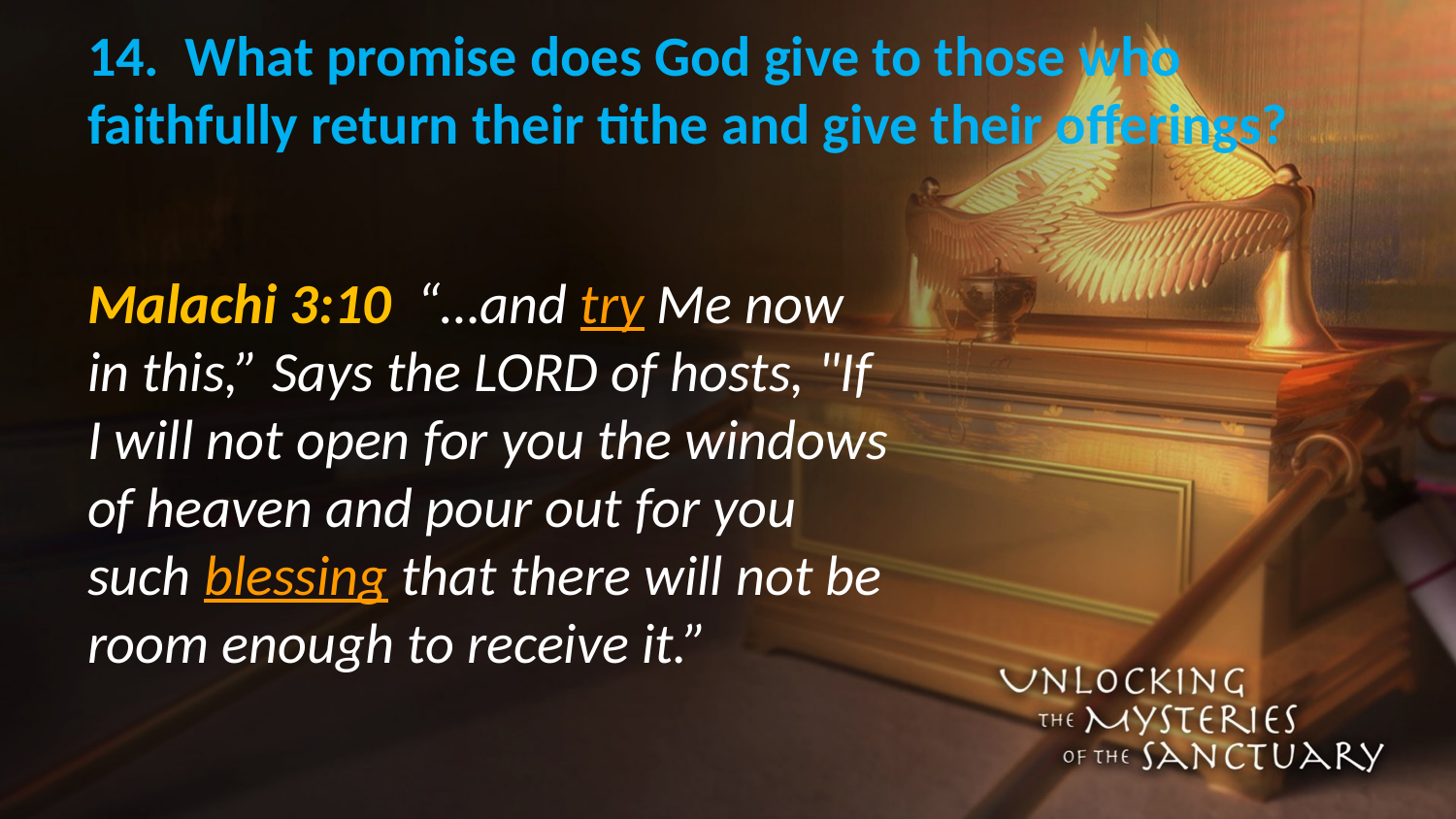

# 14.  What promise does God give to those who faithfully return their tithe and give their offerings?

Malachi 3:10  “…and try Me now in this,” Says the LORD of hosts, "If I will not open for you the windows of heaven and pour out for you such blessing that there will not be room enough to receive it.”